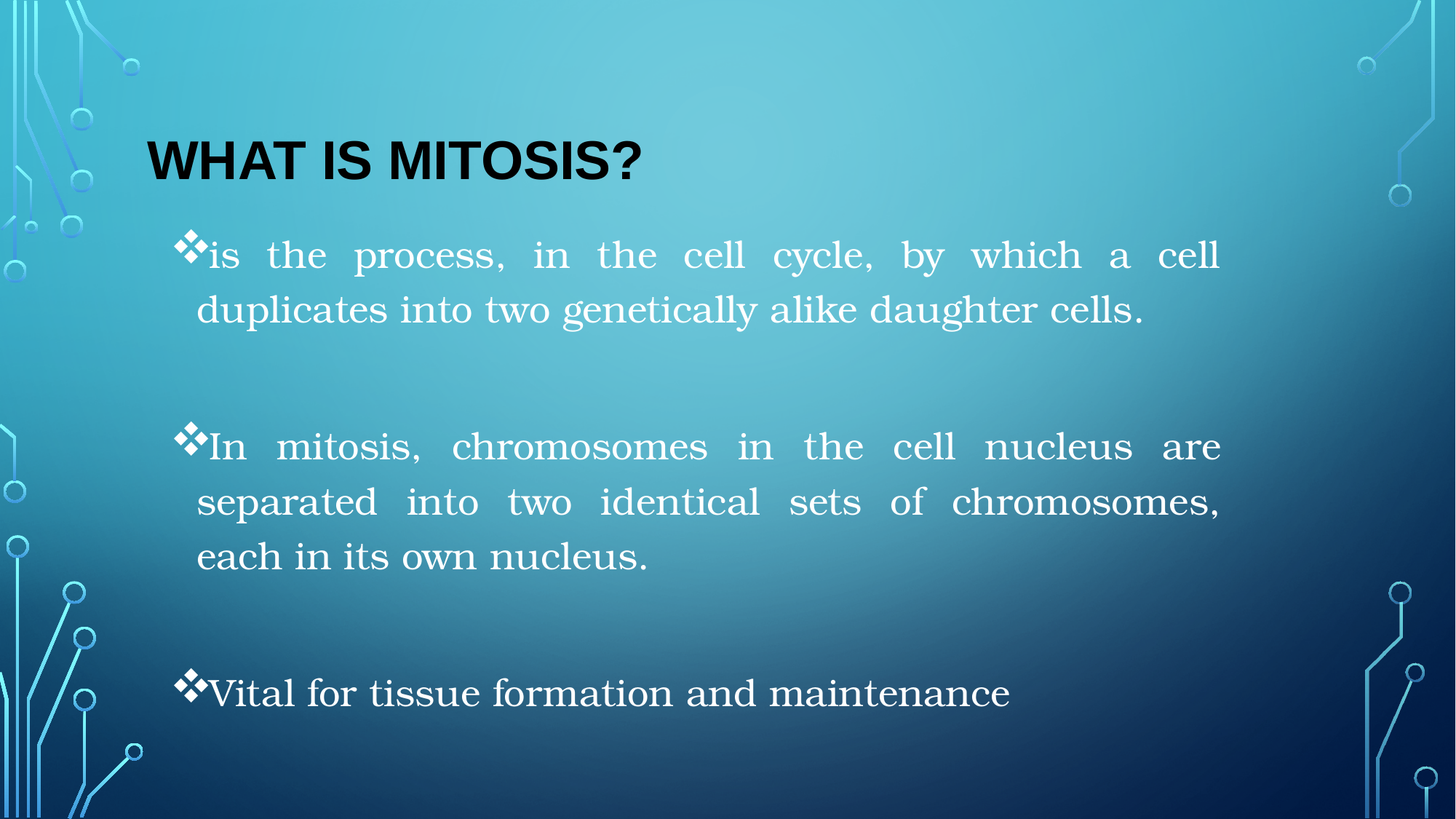

# What is Mitosis?
is the process, in the cell cycle, by which a cell duplicates into two genetically alike daughter cells.

In mitosis, chromosomes in the cell nucleus are separated into two identical sets of chromosomes, each in its own nucleus.

Vital for tissue formation and maintenance